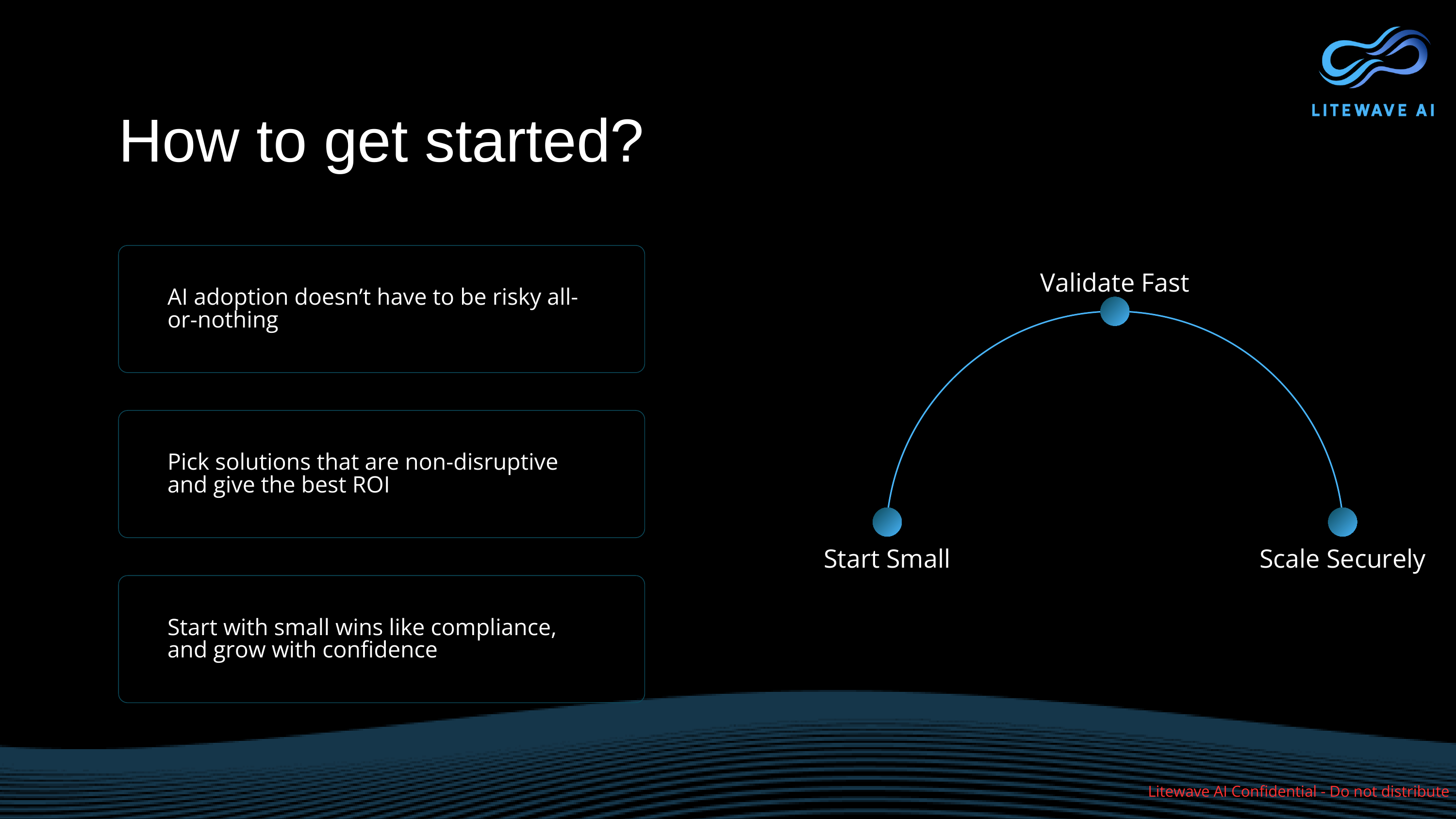

How to get started?

AI adoption doesn’t have to be risky all-or-nothing
Validate Fast

Start Small
Scale Securely

Pick solutions that are non-disruptive and give the best ROI

Start with small wins like compliance, and grow with confidence

Litewave AI Confidential - Do not distribute